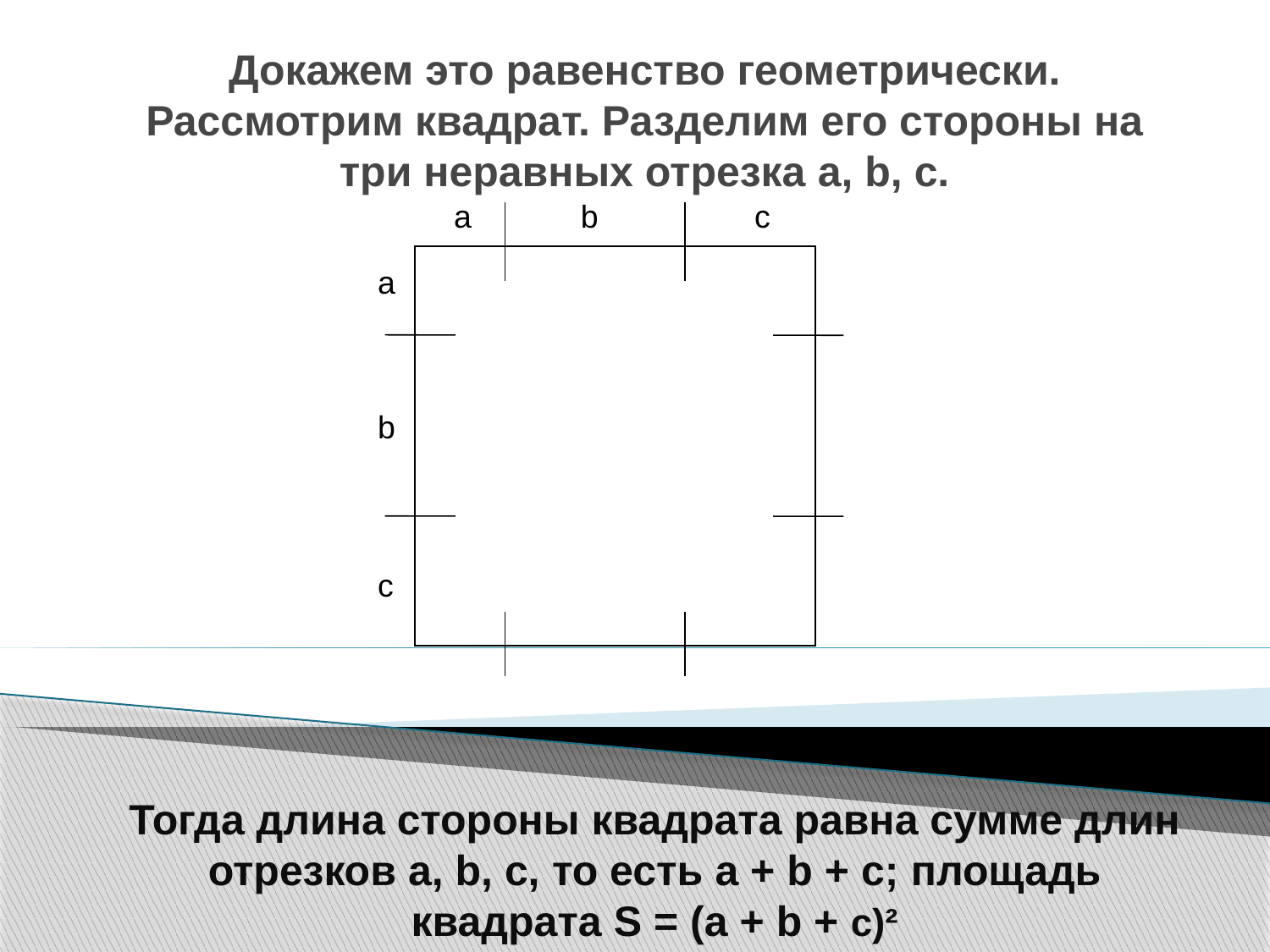

# Докажем это равенство геометрически. Рассмотрим квадрат. Разделим его стороны на три неравных отрезка a, b, c.
a
b
c

a

b
c
Тогда длина стороны квадрата равна сумме длин отрезков a, b, c, то есть a + b + c; площадь квадрата S = (a + b + c)²